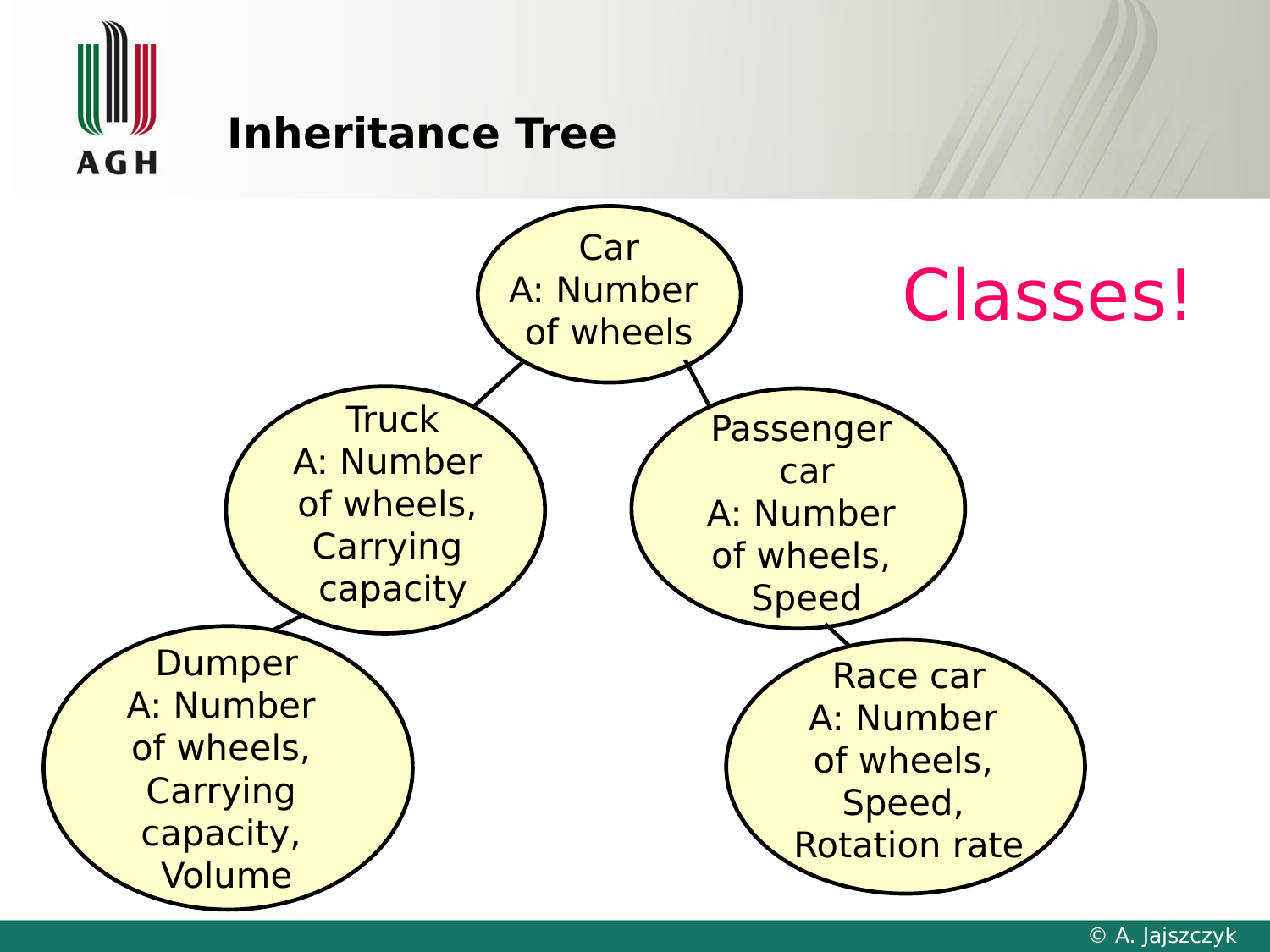

# Inheritance Tree

Car
A: Number
of wheels
Classes!

Passenger
car
A: Number
of wheels,
Speed

Truck
A: Number
of wheels,
Carrying
capacity

Dumper
A: Number
of wheels,
Carrying
capacity,
Volume

Race car
A: Number
of wheels,
Speed,
Rotation rate